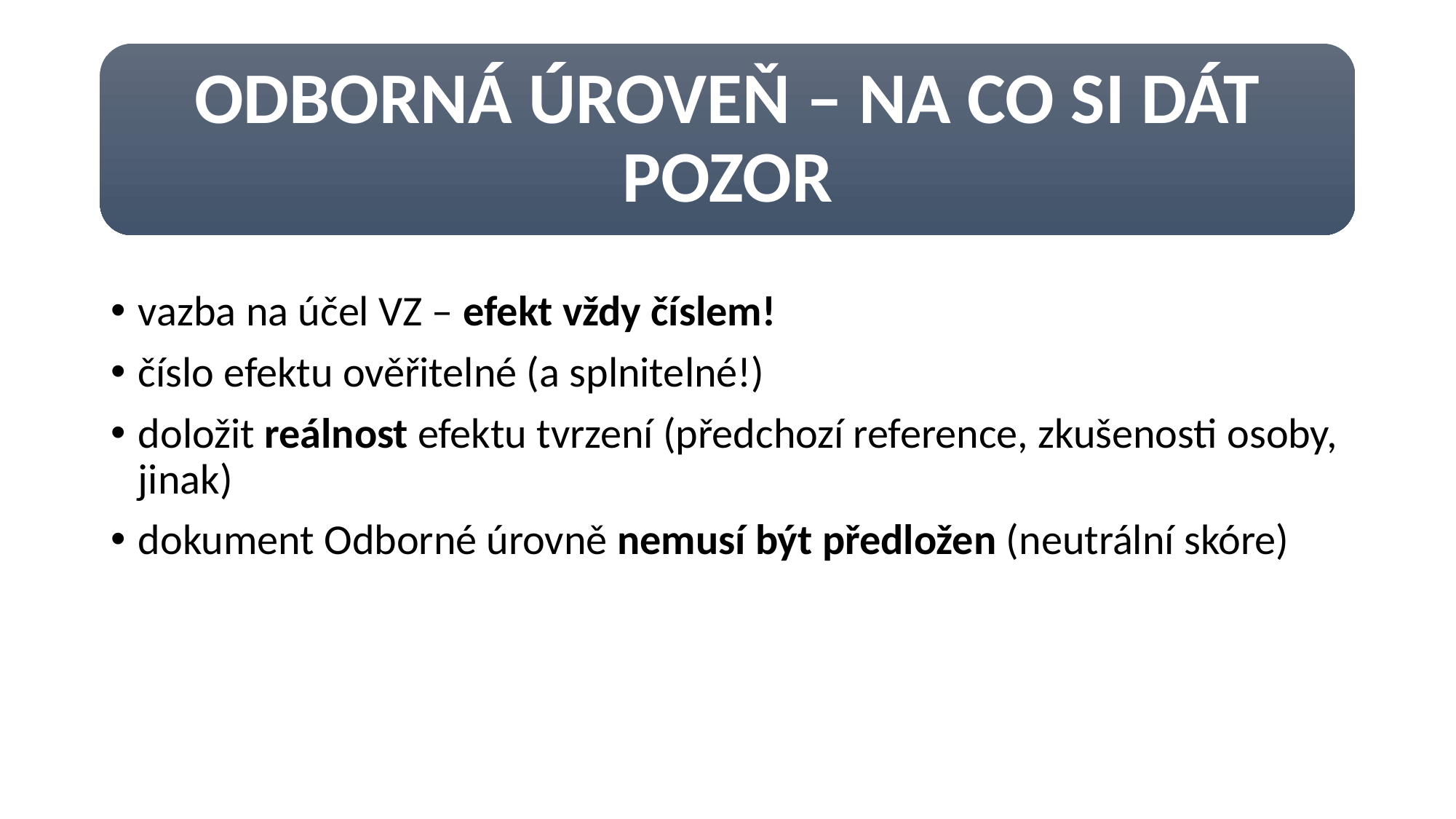

#

ODBORNÁ ÚROVEŇ – NA CO SI DÁT POZOR

vazba na účel VZ – efekt vždy číslem!
číslo efektu ověřitelné (a splnitelné!)
doložit reálnost efektu tvrzení (předchozí reference, zkušenosti osoby, jinak)
dokument Odborné úrovně nemusí být předložen (neutrální skóre)